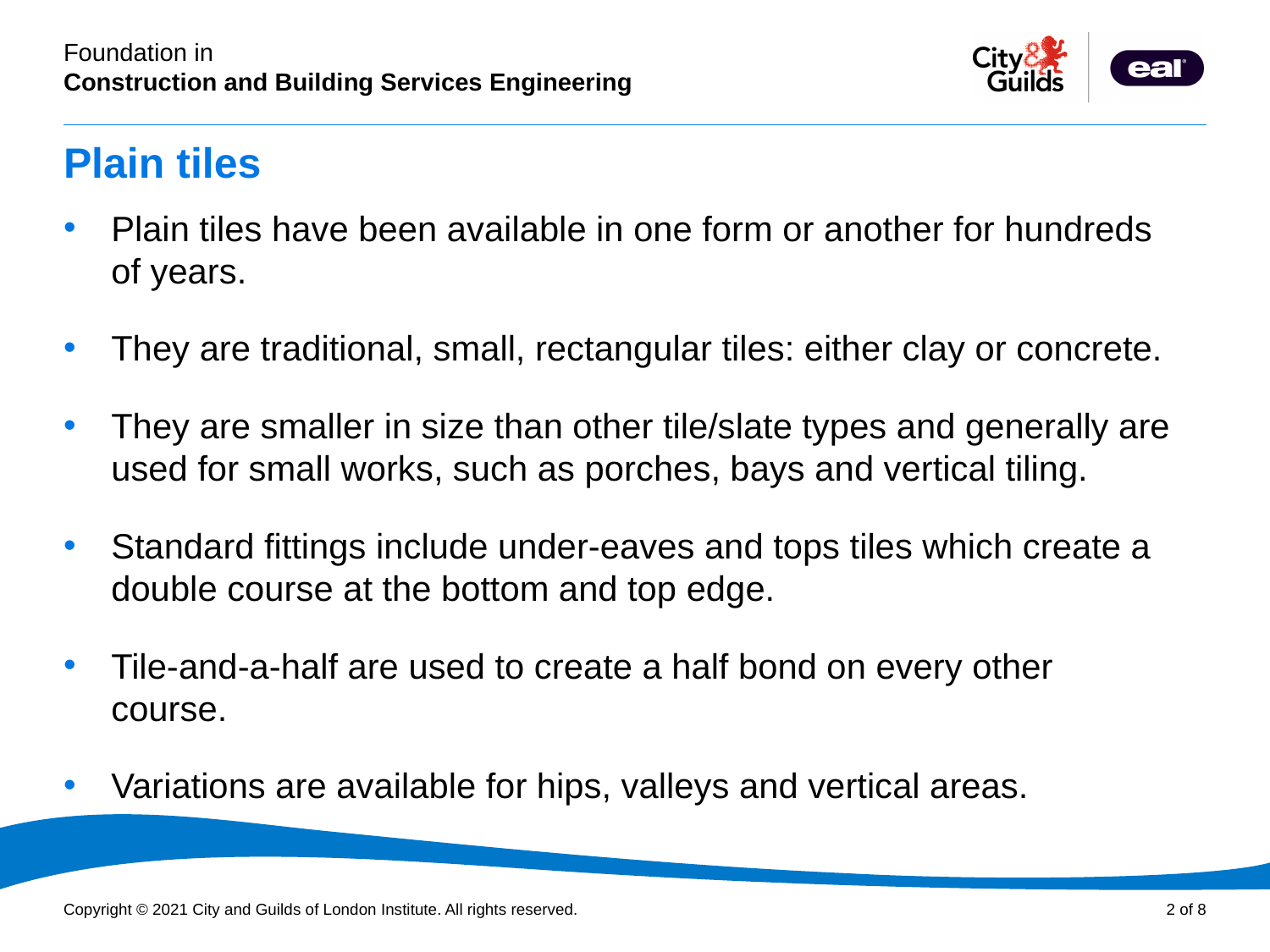

# Plain tiles
Plain tiles have been available in one form or another for hundreds of years.
They are traditional, small, rectangular tiles: either clay or concrete.
They are smaller in size than other tile/slate types and generally are used for small works, such as porches, bays and vertical tiling.
Standard fittings include under-eaves and tops tiles which create a double course at the bottom and top edge.
Tile-and-a-half are used to create a half bond on every other course.
Variations are available for hips, valleys and vertical areas.